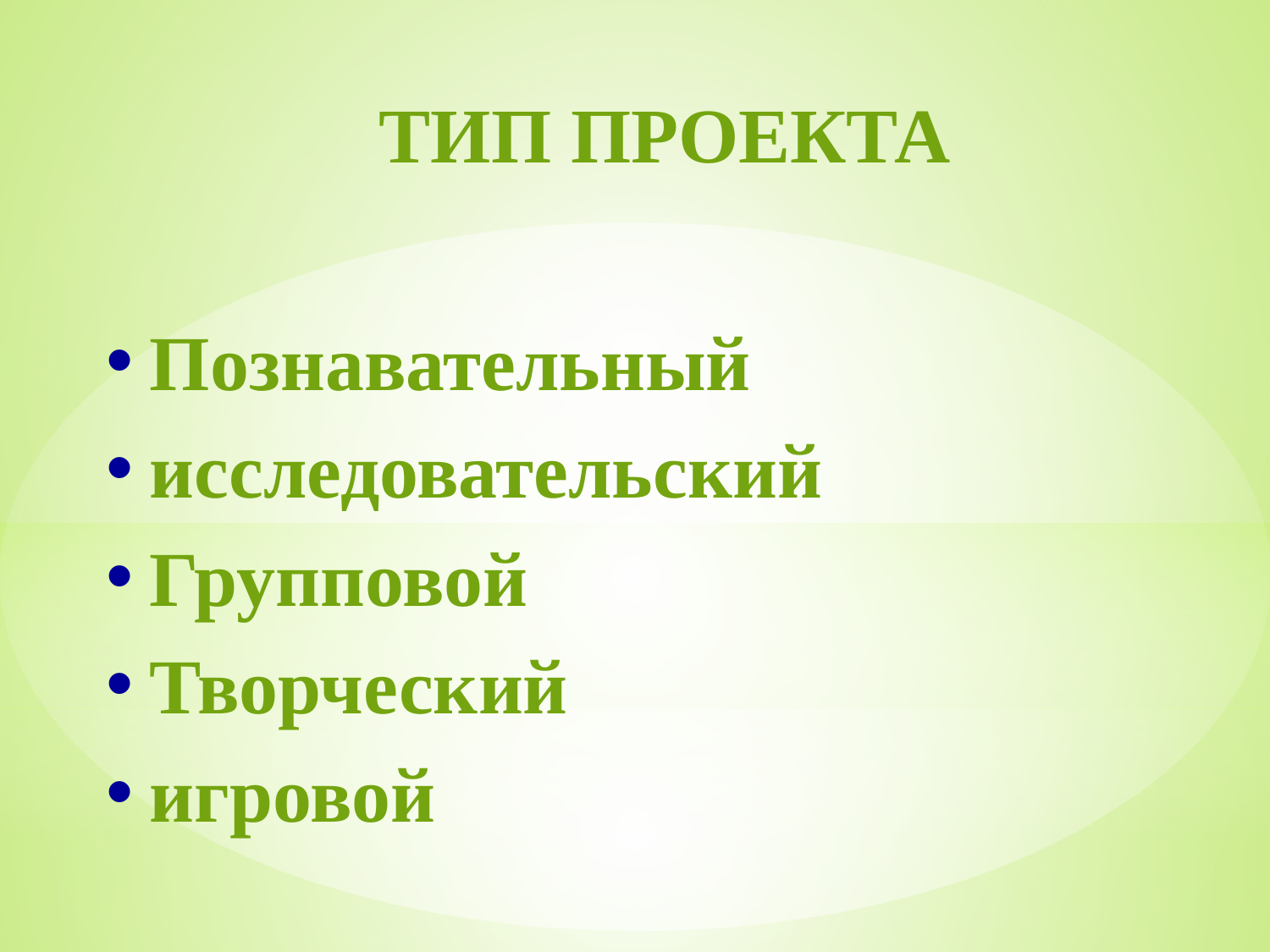

ТИП ПРОЕКТА
Познавательный
исследовательский
Групповой
Творческий
игровой